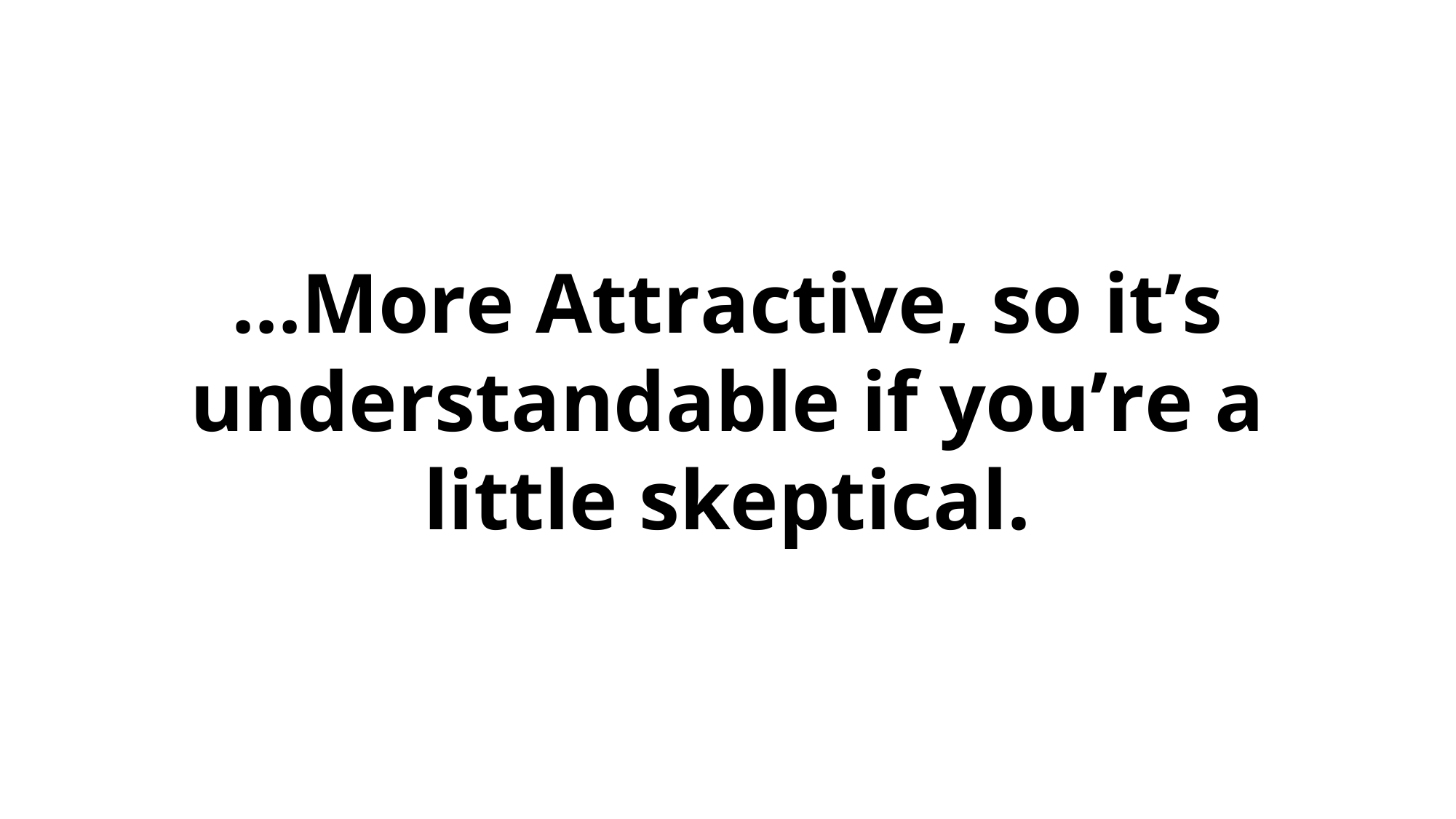

…More Attractive, so it’s understandable if you’re a little skeptical.